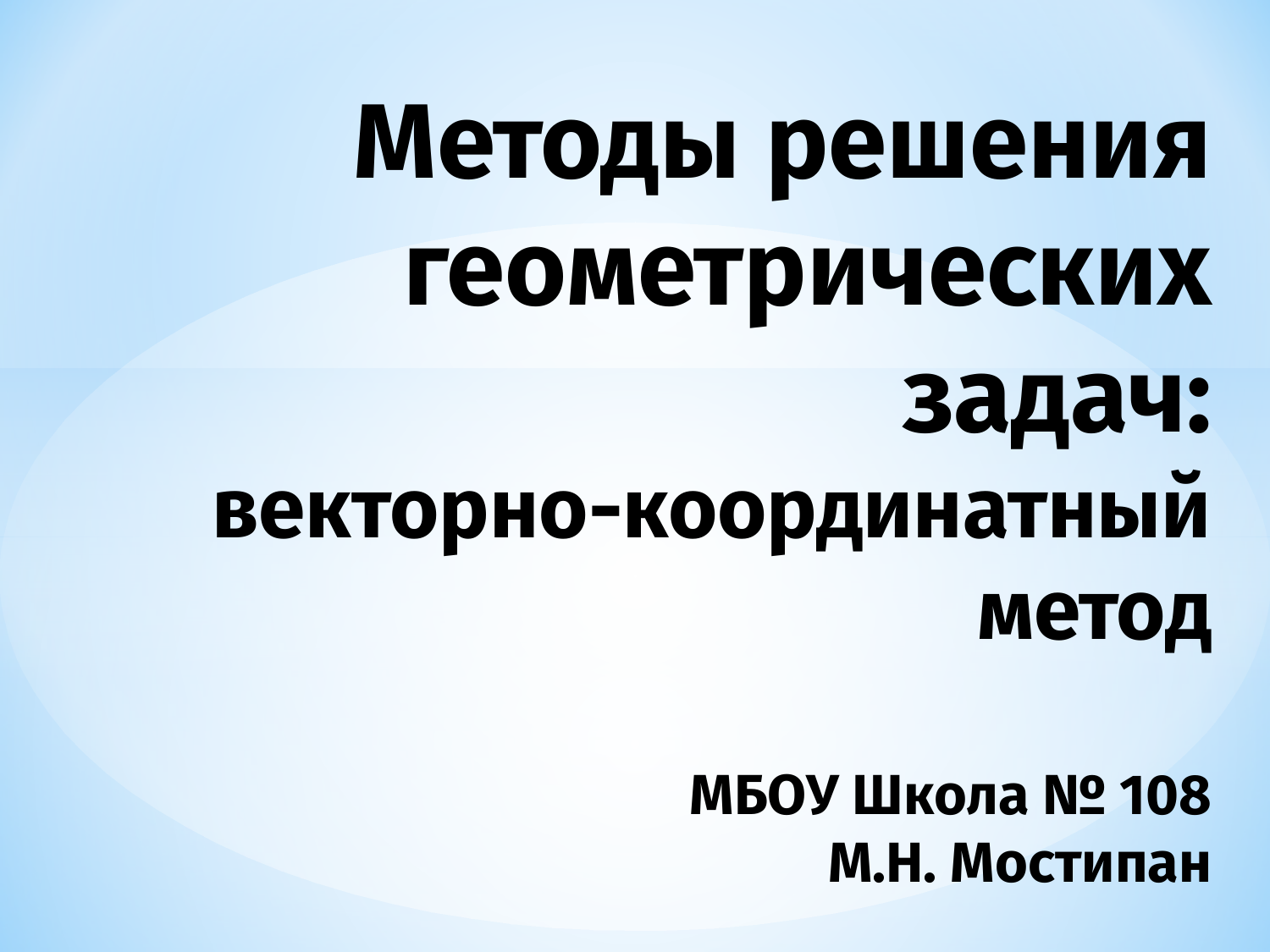

# Методы решения геометрических задач: векторно-координатный метод МБОУ Школа № 108 М.Н. Мостипан